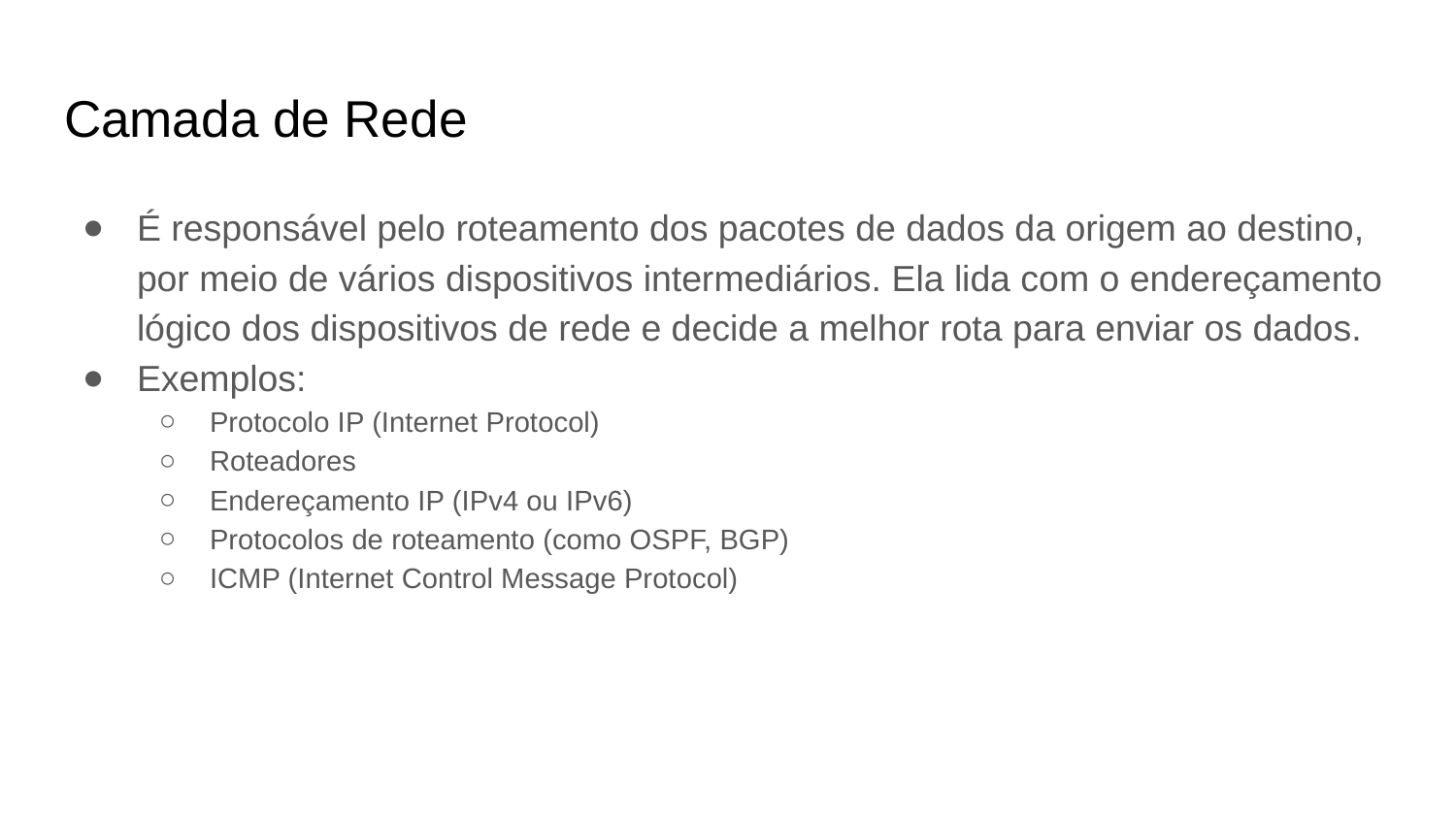

# Camada de Rede
É responsável pelo roteamento dos pacotes de dados da origem ao destino, por meio de vários dispositivos intermediários. Ela lida com o endereçamento lógico dos dispositivos de rede e decide a melhor rota para enviar os dados.
Exemplos:
Protocolo IP (Internet Protocol)
Roteadores
Endereçamento IP (IPv4 ou IPv6)
Protocolos de roteamento (como OSPF, BGP)
ICMP (Internet Control Message Protocol)